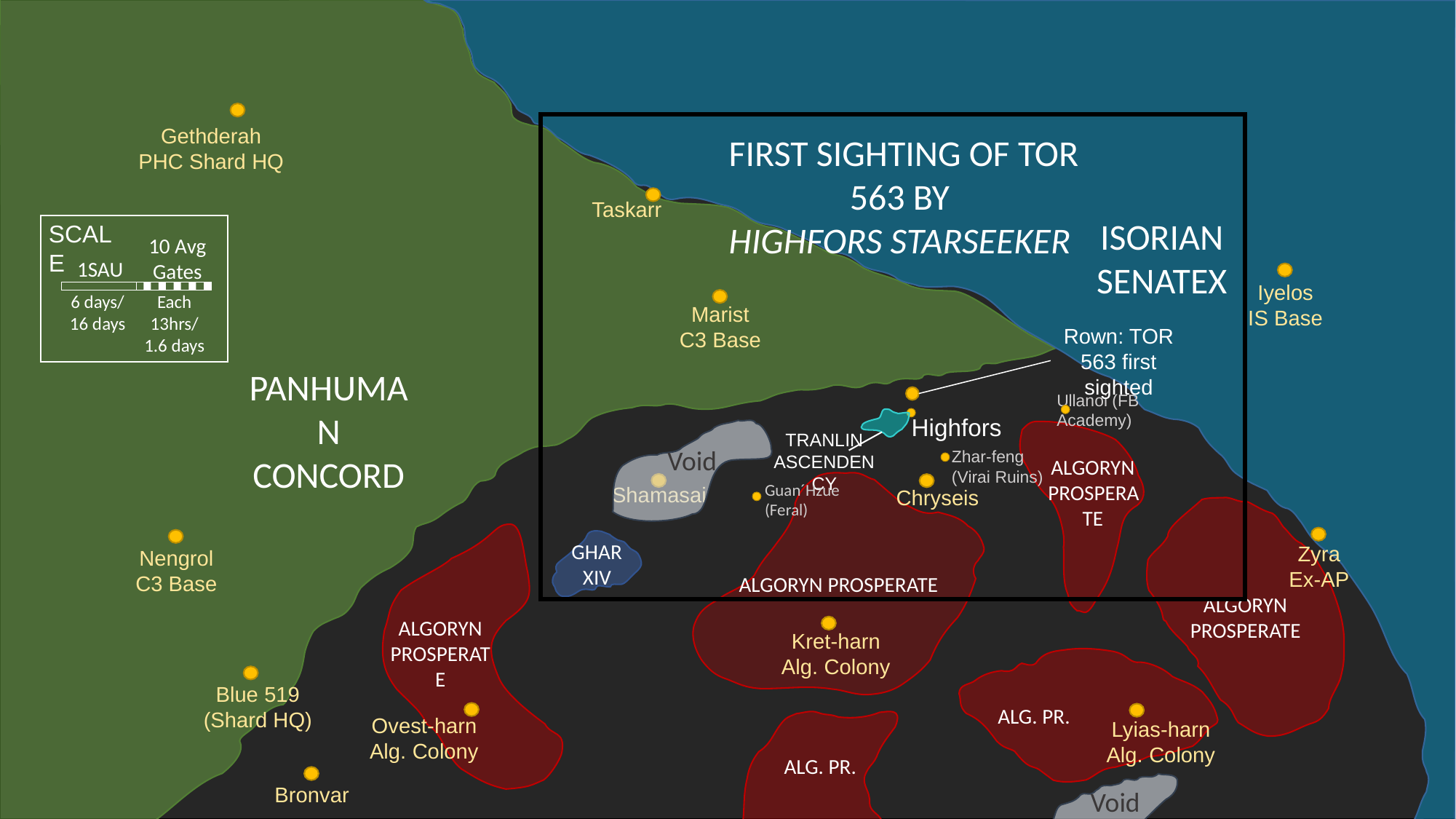

First Sighting of TOR 563 by
Highfors Starseeker
Rown: TOR 563 first sighted